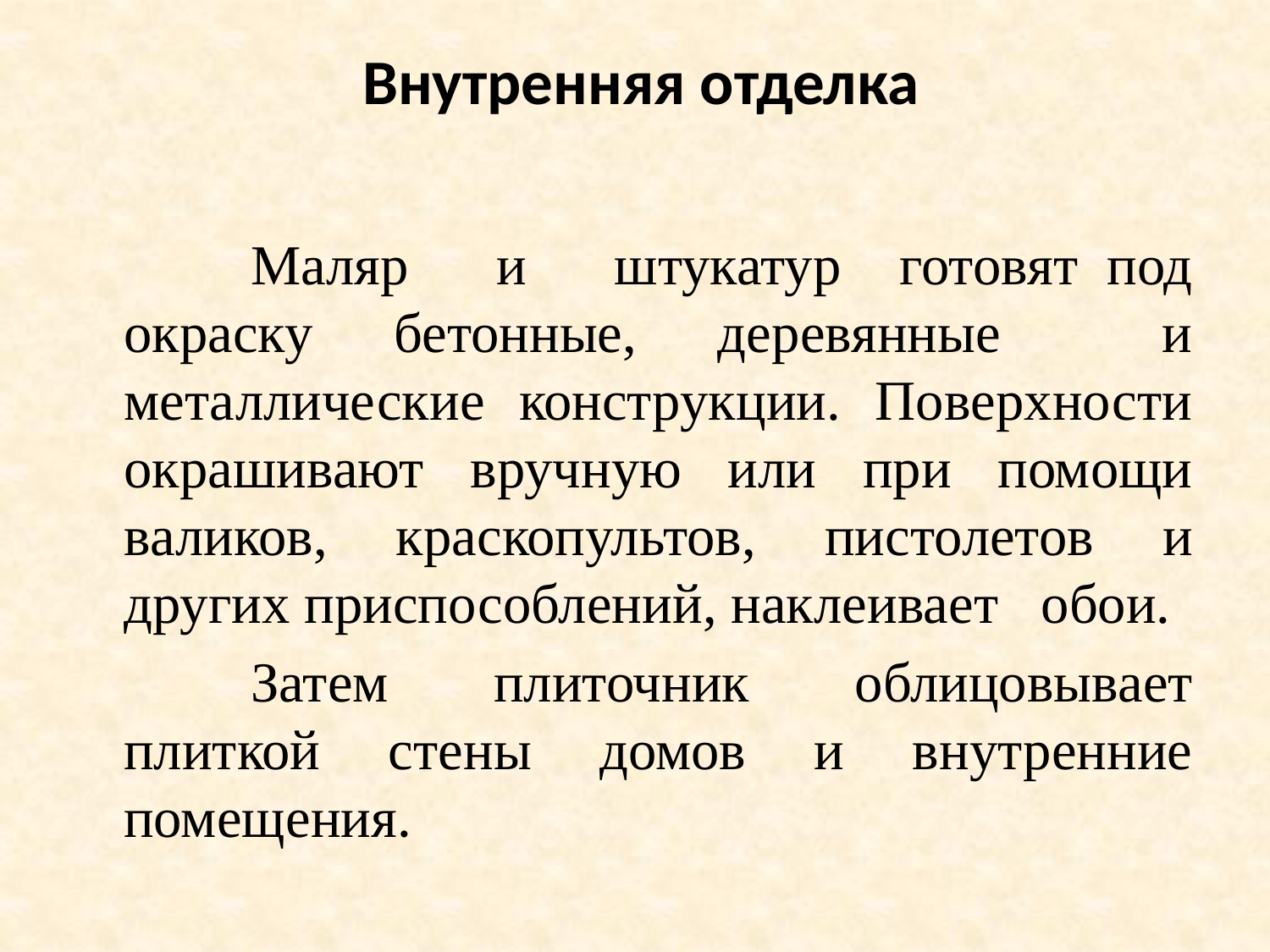

# Внутренняя отделка
		Маляр   и   штукатур  готовят под окраску бетонные, деревянные  и металлические конструкции. Поверхности окрашивают вручную или при помощи валиков, краскопультов, пистолетов и других приспособлений, наклеивает   обои.
		Затем плиточник облицовывает плиткой стены домов и внутренние помещения.